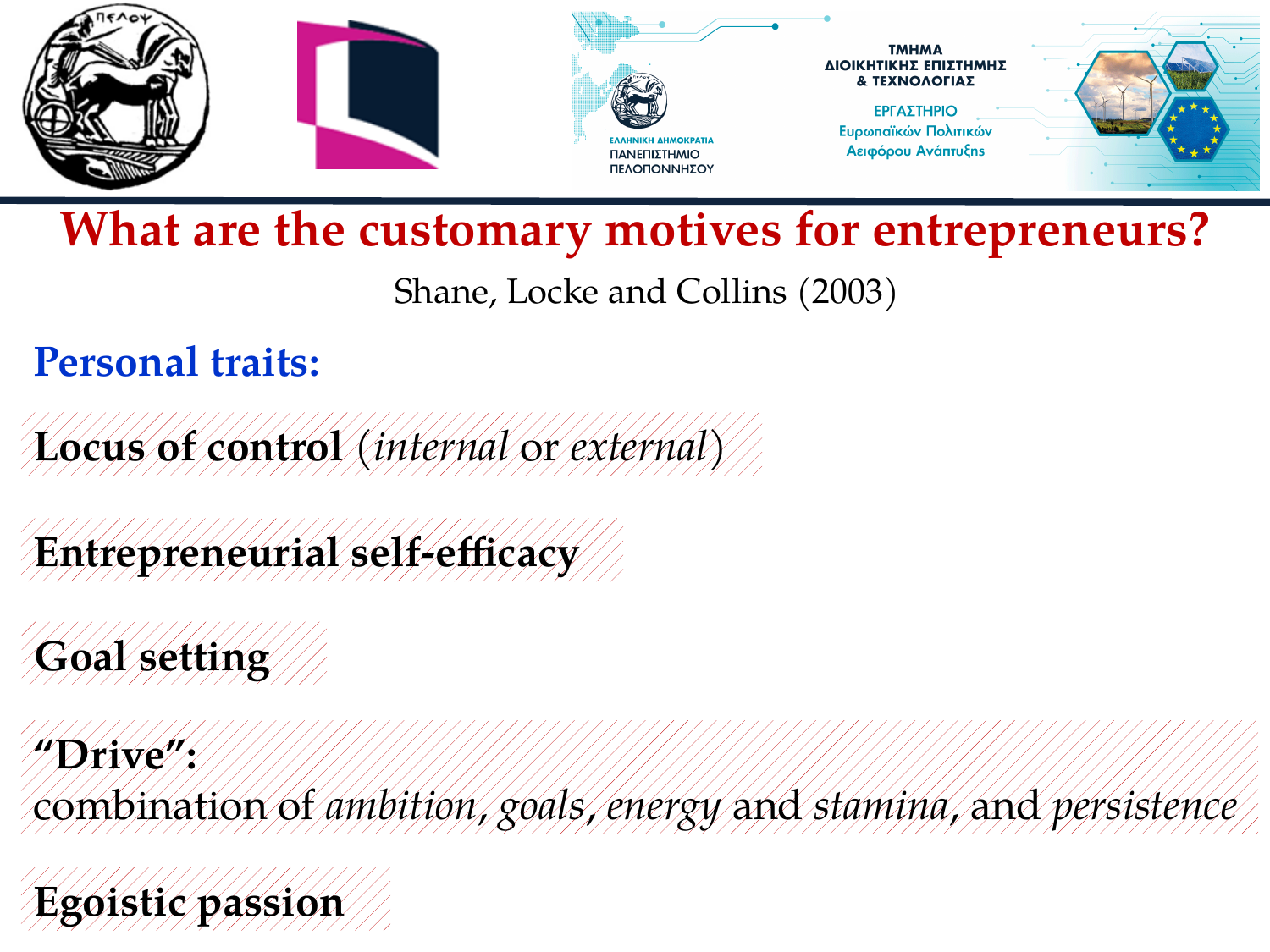

What are the customary motives for entrepreneurs?
Shane, Locke and Collins (2003)
Personal traits:
Locus of control (internal or external)
Entrepreneurial self-efficacy
Goal setting
“Drive”:
combination of ambition, goals, energy and stamina, and persistence
Egoistic passion